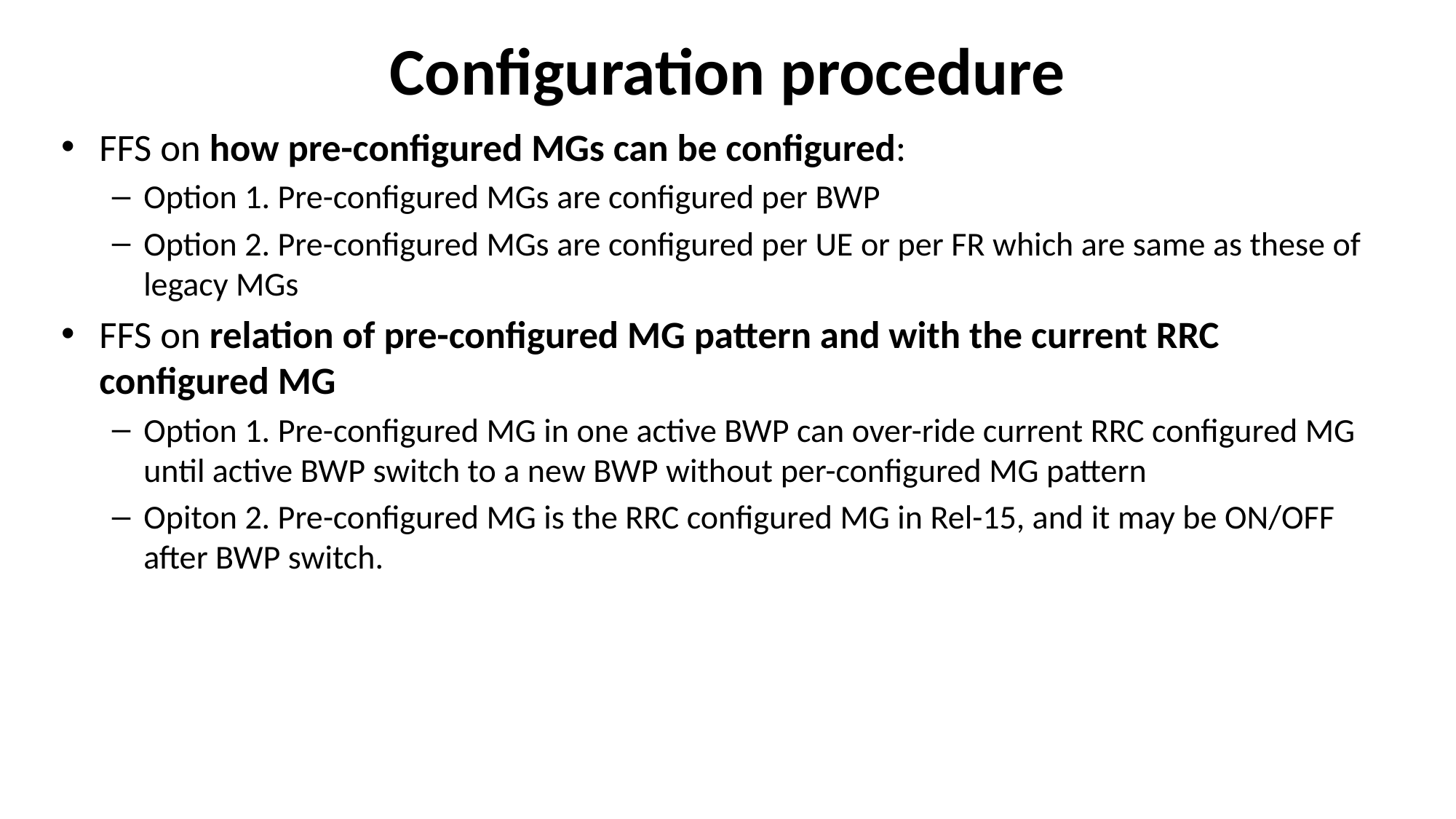

# Configuration procedure
FFS on how pre-configured MGs can be configured:
Option 1. Pre-configured MGs are configured per BWP
Option 2. Pre-configured MGs are configured per UE or per FR which are same as these of legacy MGs
FFS on relation of pre-configured MG pattern and with the current RRC configured MG
Option 1. Pre-configured MG in one active BWP can over-ride current RRC configured MG until active BWP switch to a new BWP without per-configured MG pattern
Opiton 2. Pre-configured MG is the RRC configured MG in Rel-15, and it may be ON/OFF after BWP switch.